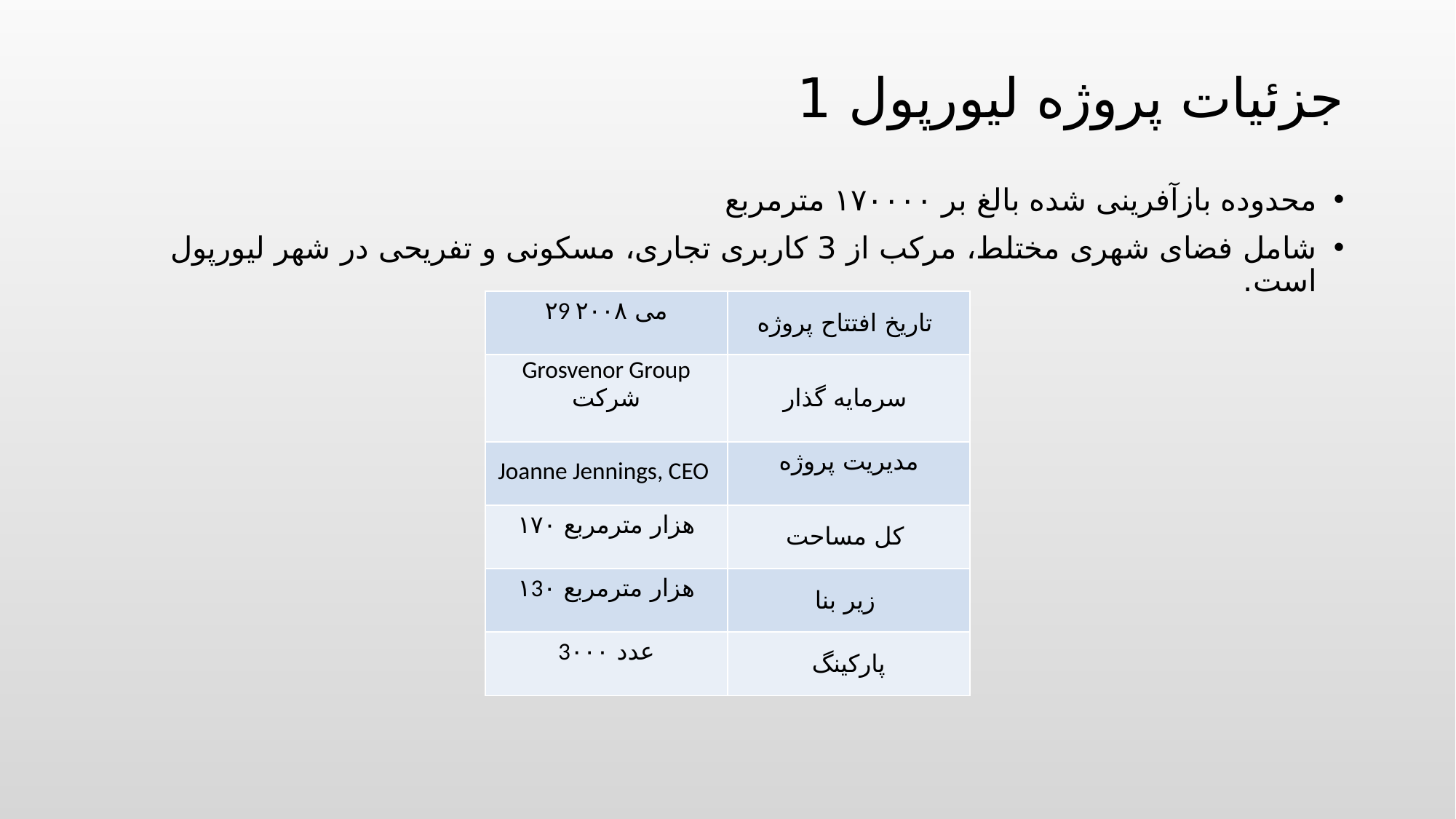

# جزئیات پروژه لیورپول 1
محدوده بازآفرینی شده بالغ بر ۱۷۰۰۰۰ مترمربع
شامل فضای شهری مختلط، مرکب از 3 کاربری تجاری، مسکونی و تفریحی در شهر لیورپول است.
| ۲9 می ۲۰۰۸ | تاریخ افتتاح پروژه |
| --- | --- |
| Grosvenor Group شرکت | سرمایه گذار |
| Joanne Jennings, CEO | مدیریت پروژه |
| ۱۷۰ هزار مترمربع | کل مساحت |
| ۱3۰ هزار مترمربع | زیر بنا |
| 3۰۰۰ عدد | پارکینگ |